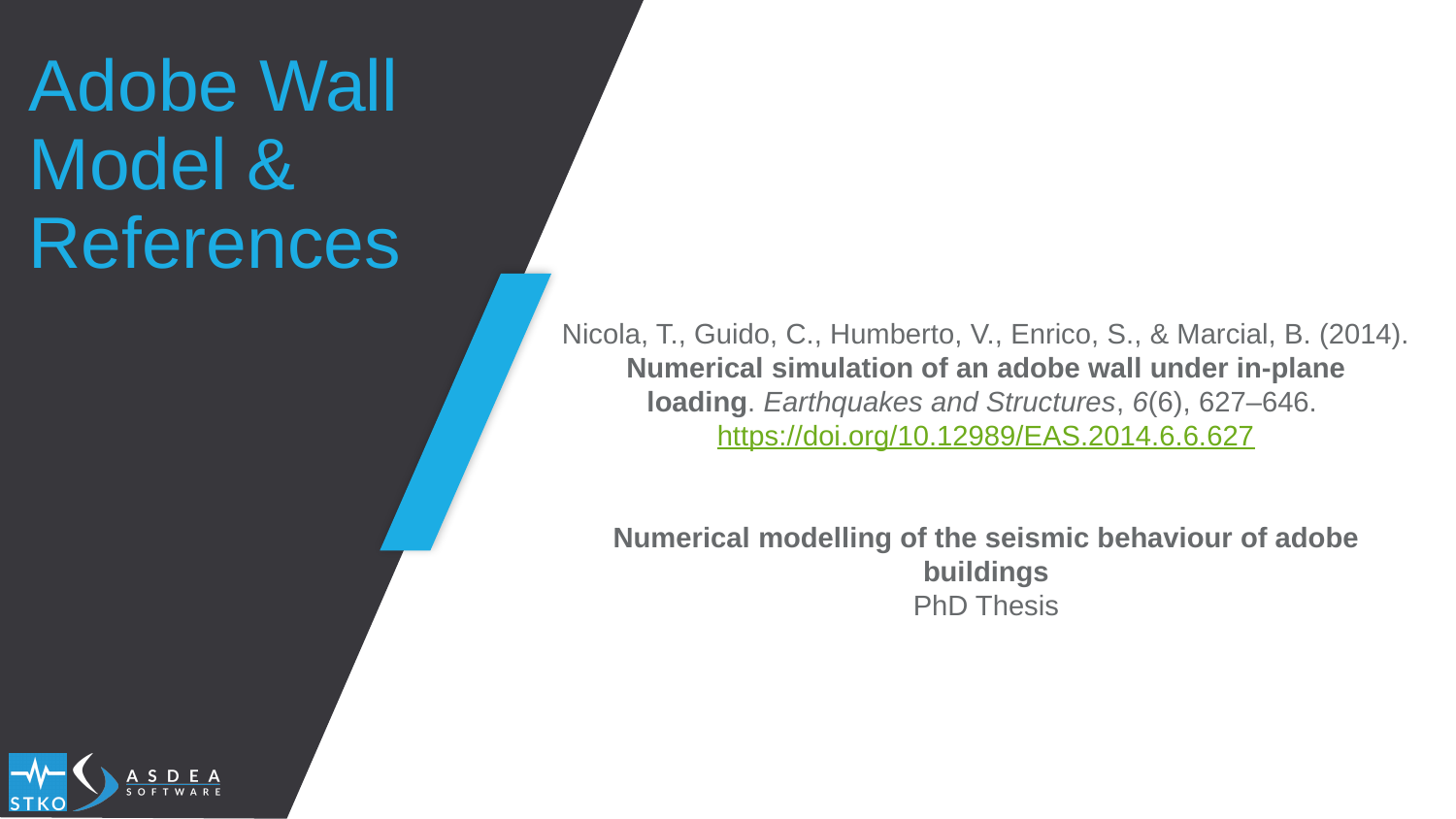

Adobe Wall Model & References
Nicola, T., Guido, C., Humberto, V., Enrico, S., & Marcial, B. (2014). Numerical simulation of an adobe wall under in-plane loading. Earthquakes and Structures, 6(6), 627–646. https://doi.org/10.12989/EAS.2014.6.6.627

Numerical modelling of the seismic behaviour of adobe buildings
PhD Thesis